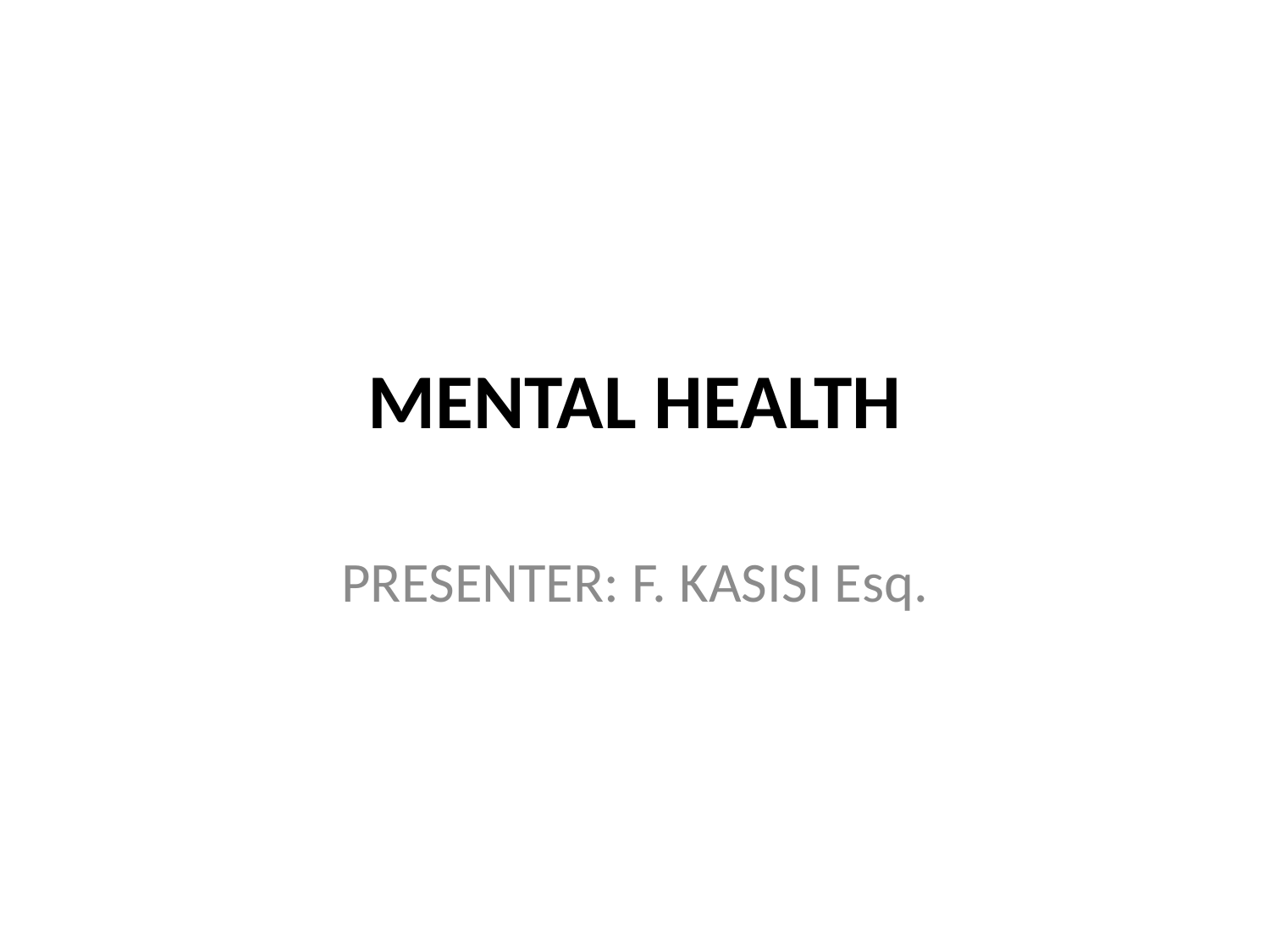

# MENTAL HEALTH
PRESENTER: F. KASISI Esq.